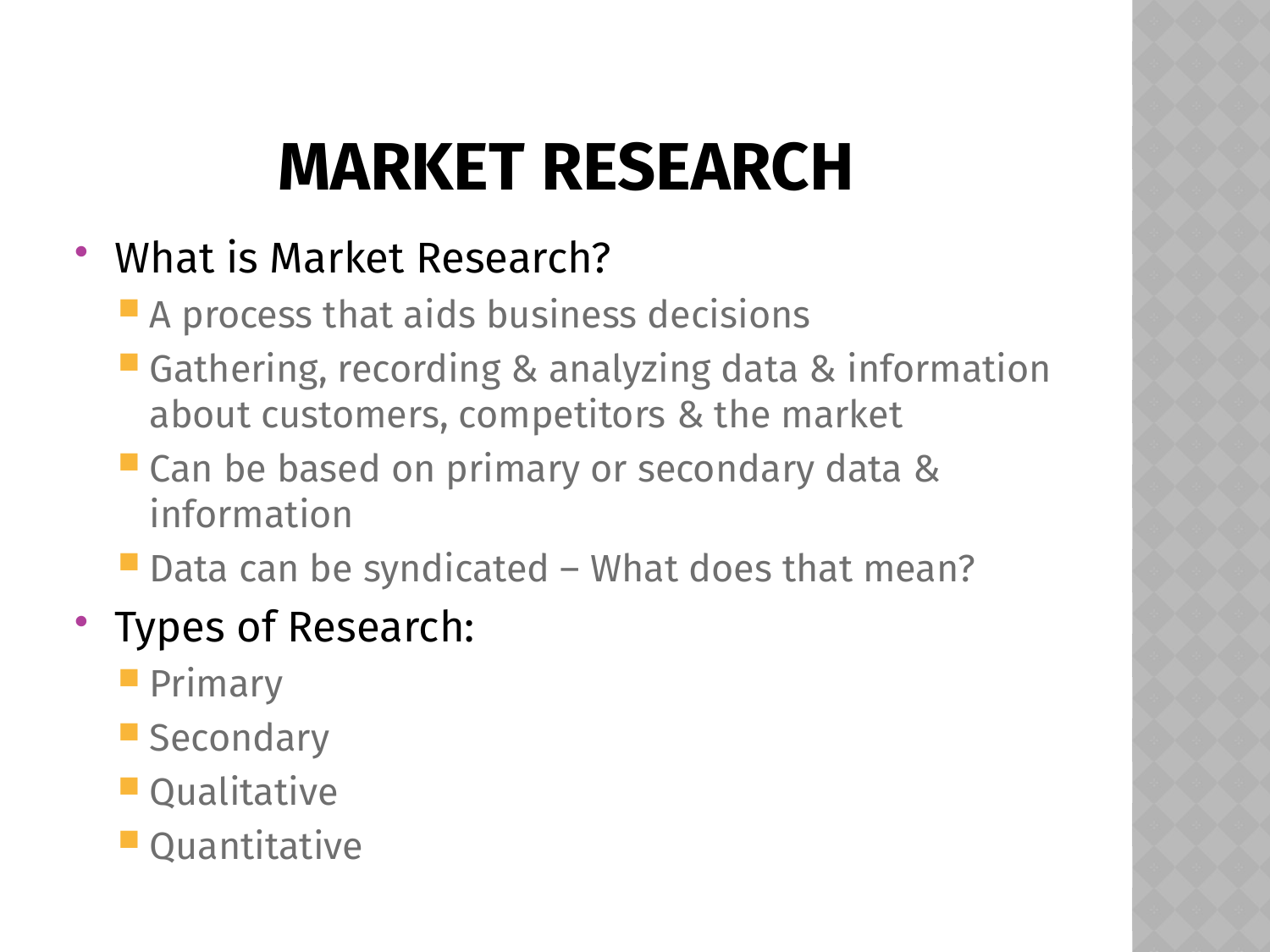

# Market research
What is Market Research?
A process that aids business decisions
Gathering, recording & analyzing data & information about customers, competitors & the market
Can be based on primary or secondary data & information
Data can be syndicated – What does that mean?
Types of Research:
Primary
Secondary
Qualitative
Quantitative